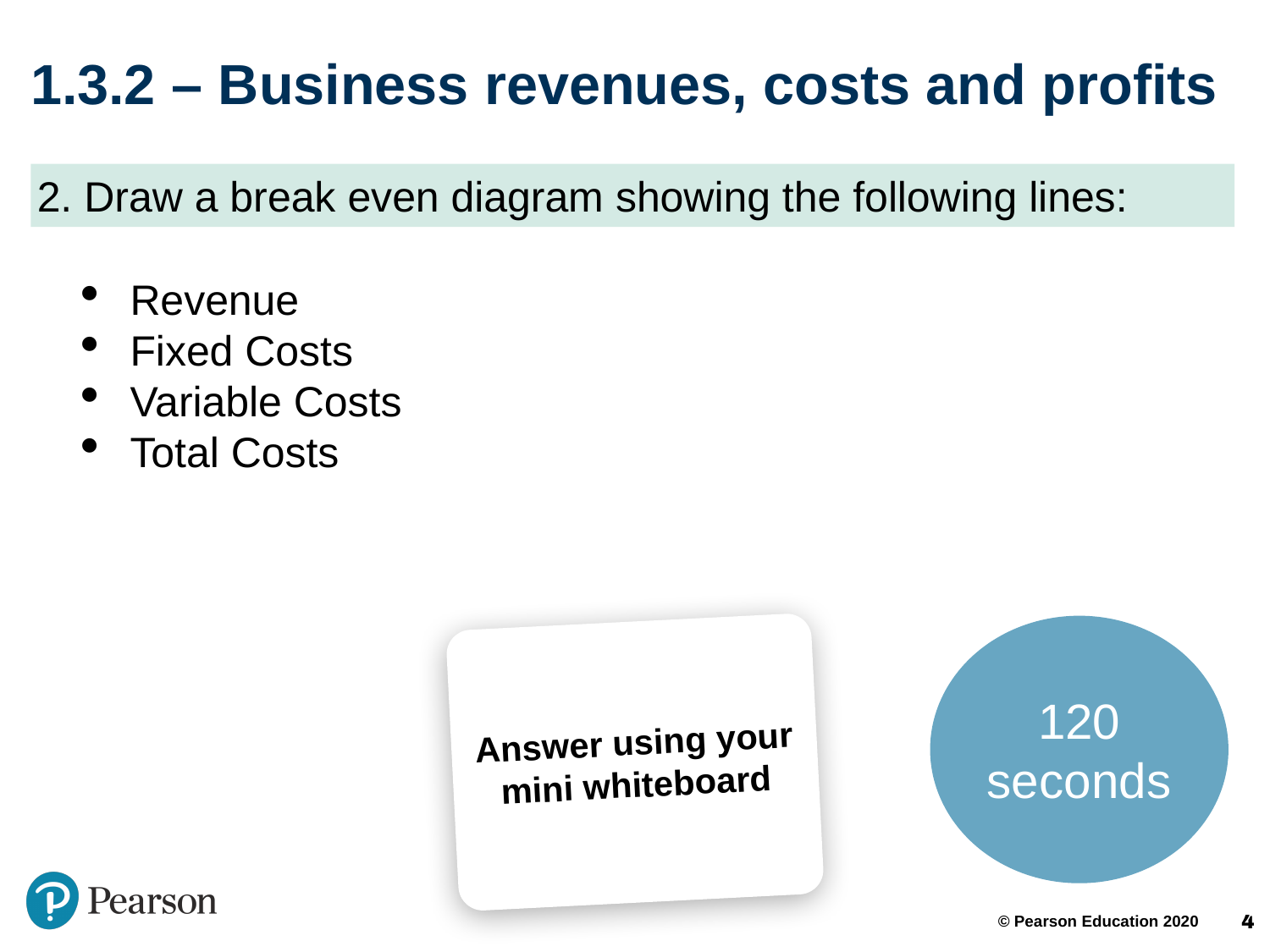

# 1.3.2 – Business revenues, costs and profits
2. Draw a break even diagram showing the following lines:
Revenue
Fixed Costs
Variable Costs
Total Costs

120 seconds

Answer using your mini whiteboard

4